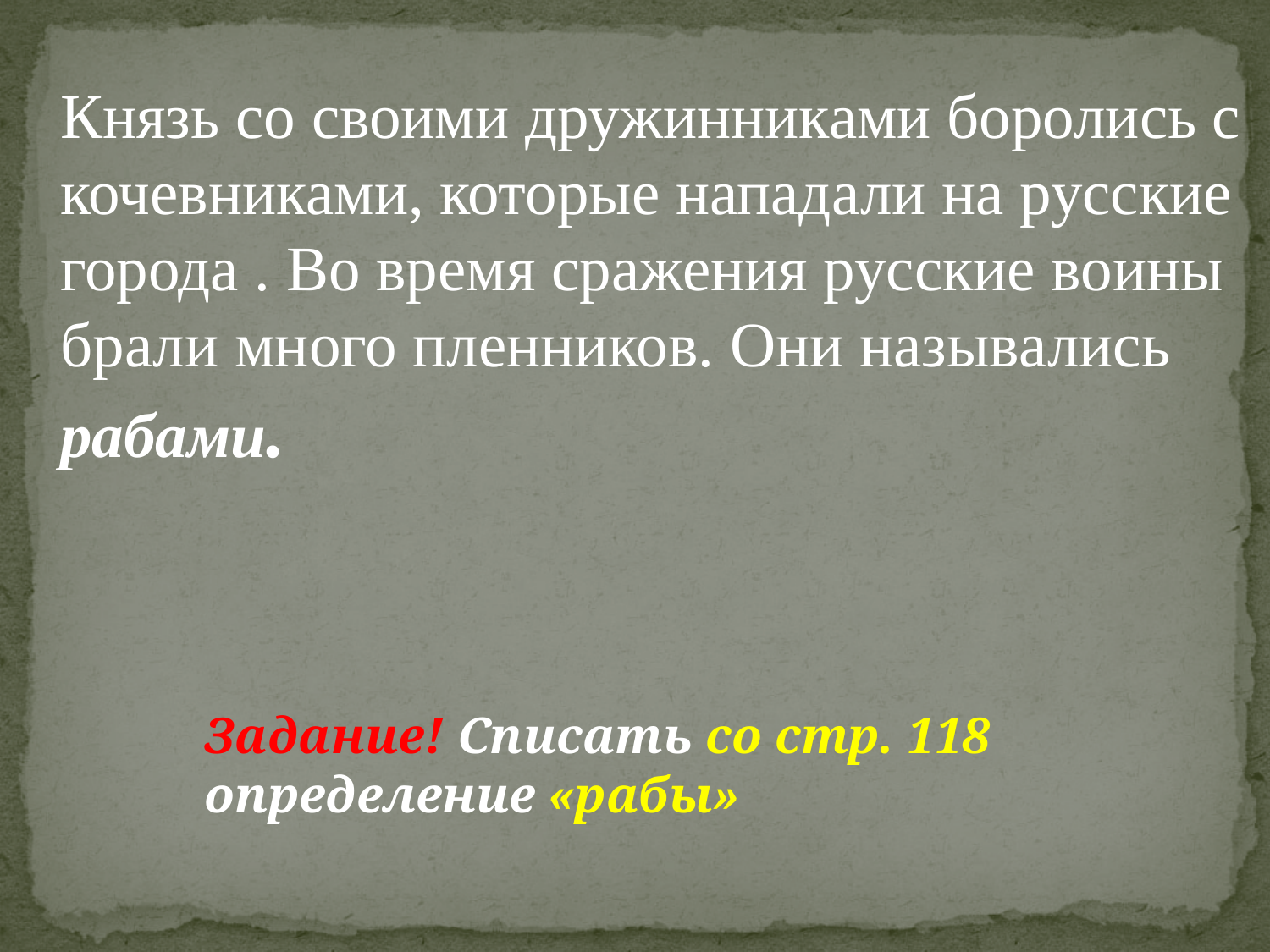

Князь со своими дружинниками боролись с кочевниками, которые нападали на русские города . Во время сражения русские воины брали много пленников. Они назывались рабами.
Задание! Списать со стр. 118 определение «рабы»